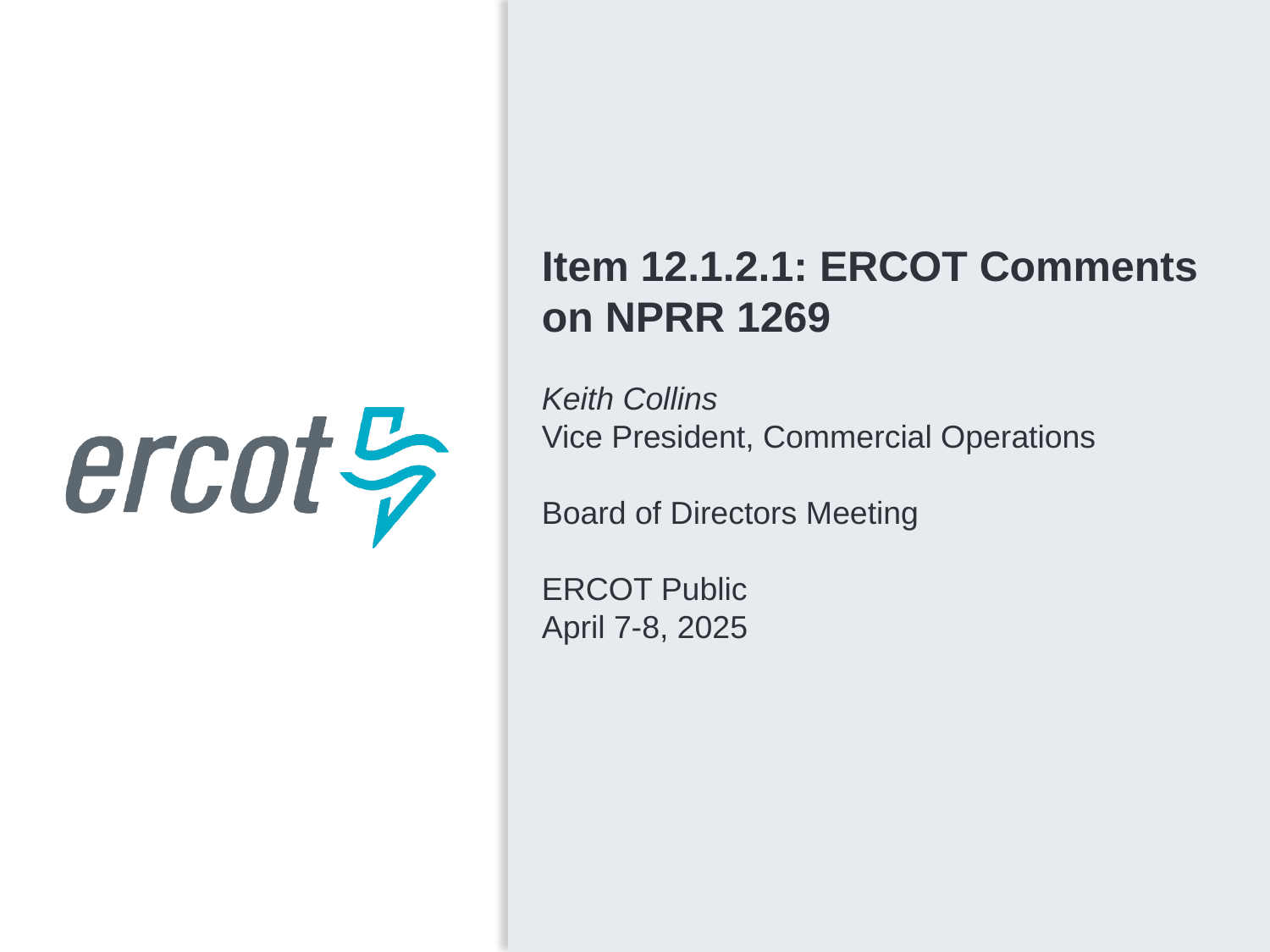

Item 12.1.2.1: ERCOT Comments on NPRR 1269

Keith Collins
Vice President, Commercial Operations

Board of Directors Meeting

ERCOT Public
April 7-8, 2025